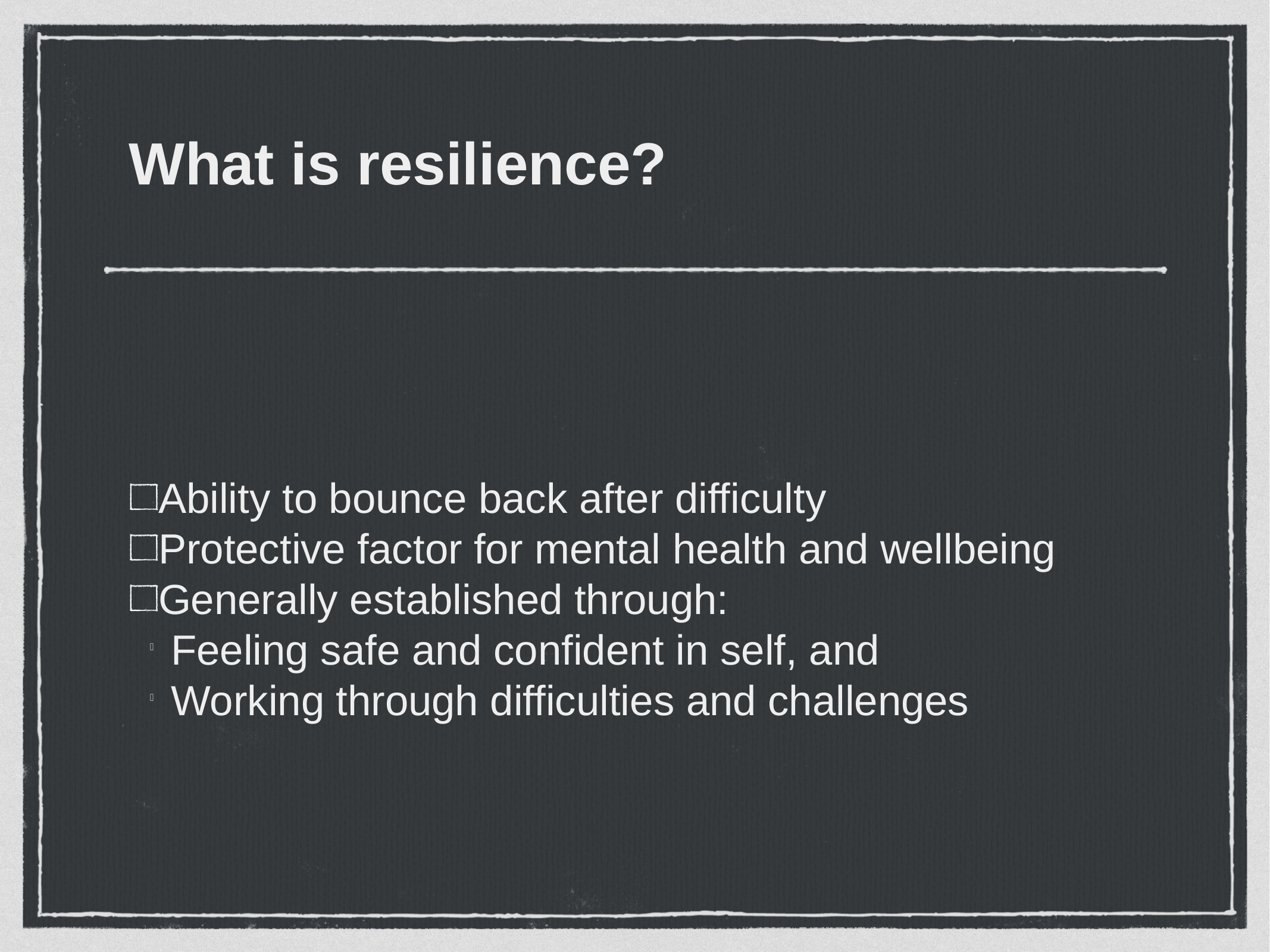

What is resilience?
Ability to bounce back after difficulty
Protective factor for mental health and wellbeing
Generally established through:
Feeling safe and confident in self, and
Working through difficulties and challenges